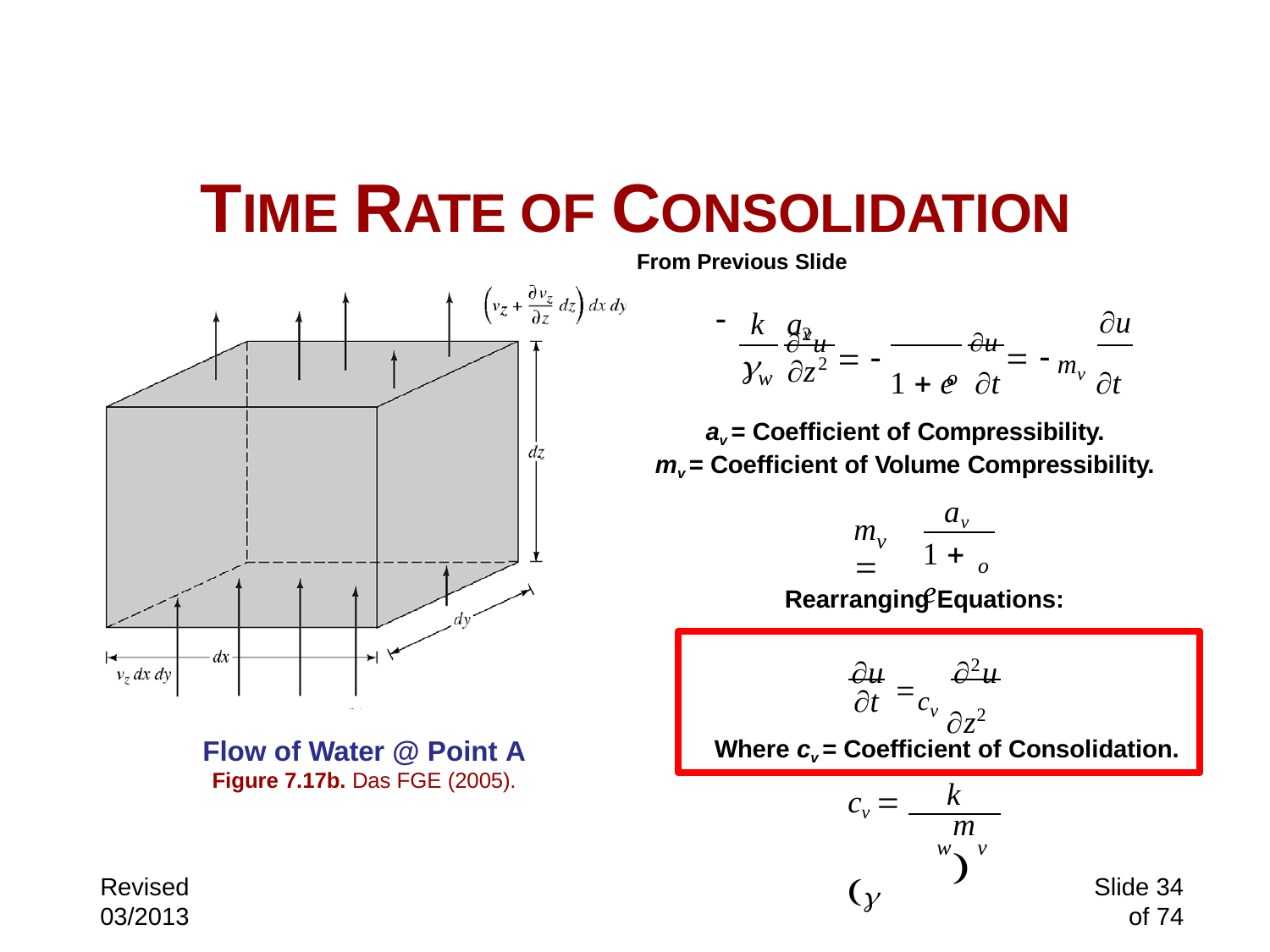

14.330 SOIL MECHANICS  Consolidation
# TIME RATE OF CONSOLIDATION
From Previous Slide

k	av
∂u
∂2u = −
∂u = −
γ
1 + e	∂t	mv ∂t

∂z2
w	o
av = Coefficient of Compressibility.
mv = Coefficient of Volume Compressibility.
av
m	=
v
1 + e

o
Rearranging Equations:
∂u =	∂2u

∂t

cv ∂z2
Where cv = Coefficient of Consolidation.
k
Flow of Water @ Point A
Figure 7.17b. Das FGE (2005).
cv = (γ
m )

w	v
Slide 34 of 74
Revised 03/2013